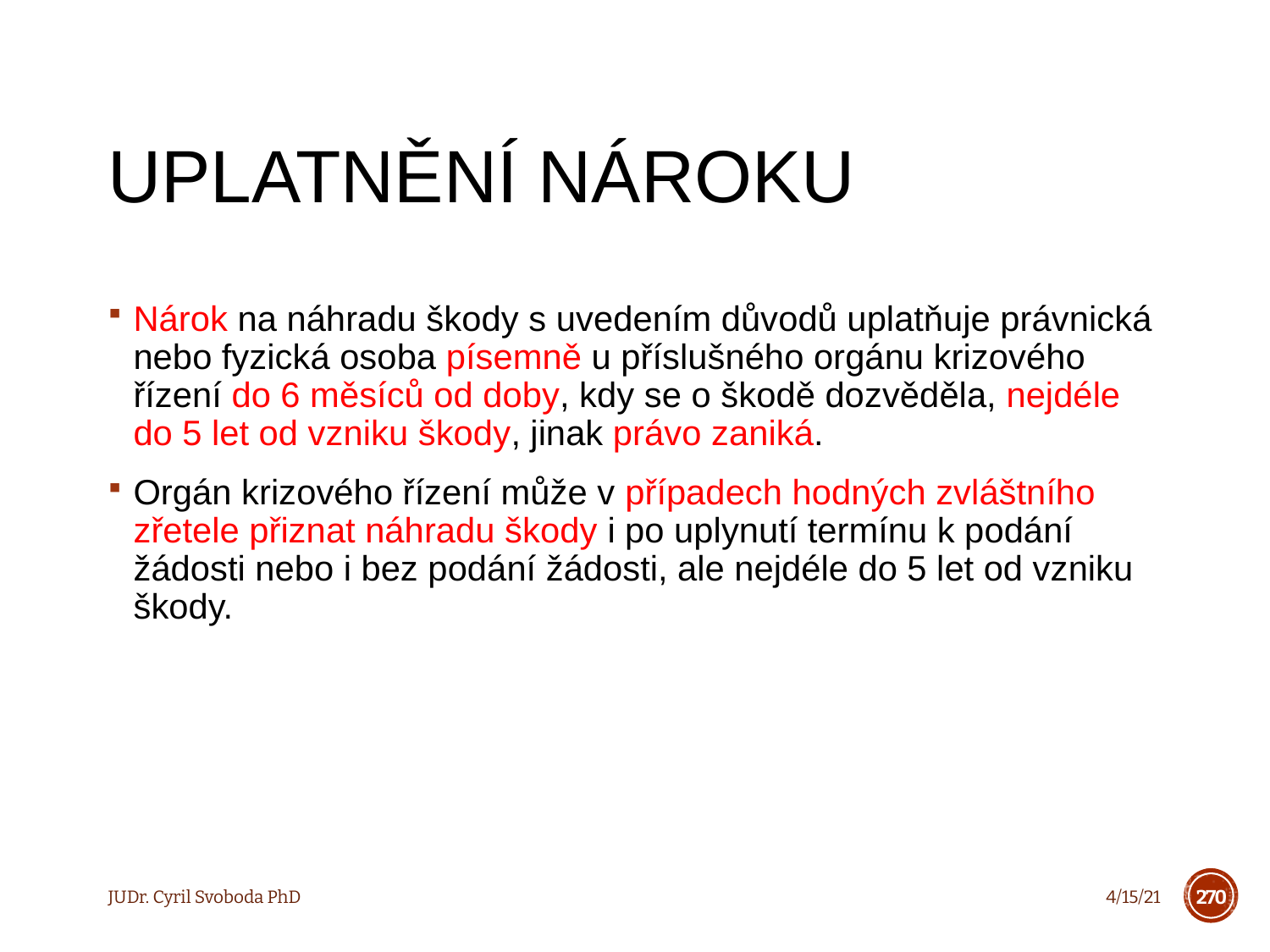

# Uplatnění nároku
Nárok na náhradu škody s uvedením důvodů uplatňuje právnická nebo fyzická osoba písemně u příslušného orgánu krizového řízení do 6 měsíců od doby, kdy se o škodě dozvěděla, nejdéle do 5 let od vzniku škody, jinak právo zaniká.
Orgán krizového řízení může v případech hodných zvláštního zřetele přiznat náhradu škody i po uplynutí termínu k podání žádosti nebo i bez podání žádosti, ale nejdéle do 5 let od vzniku škody.
JUDr. Cyril Svoboda PhD
4/15/21
270